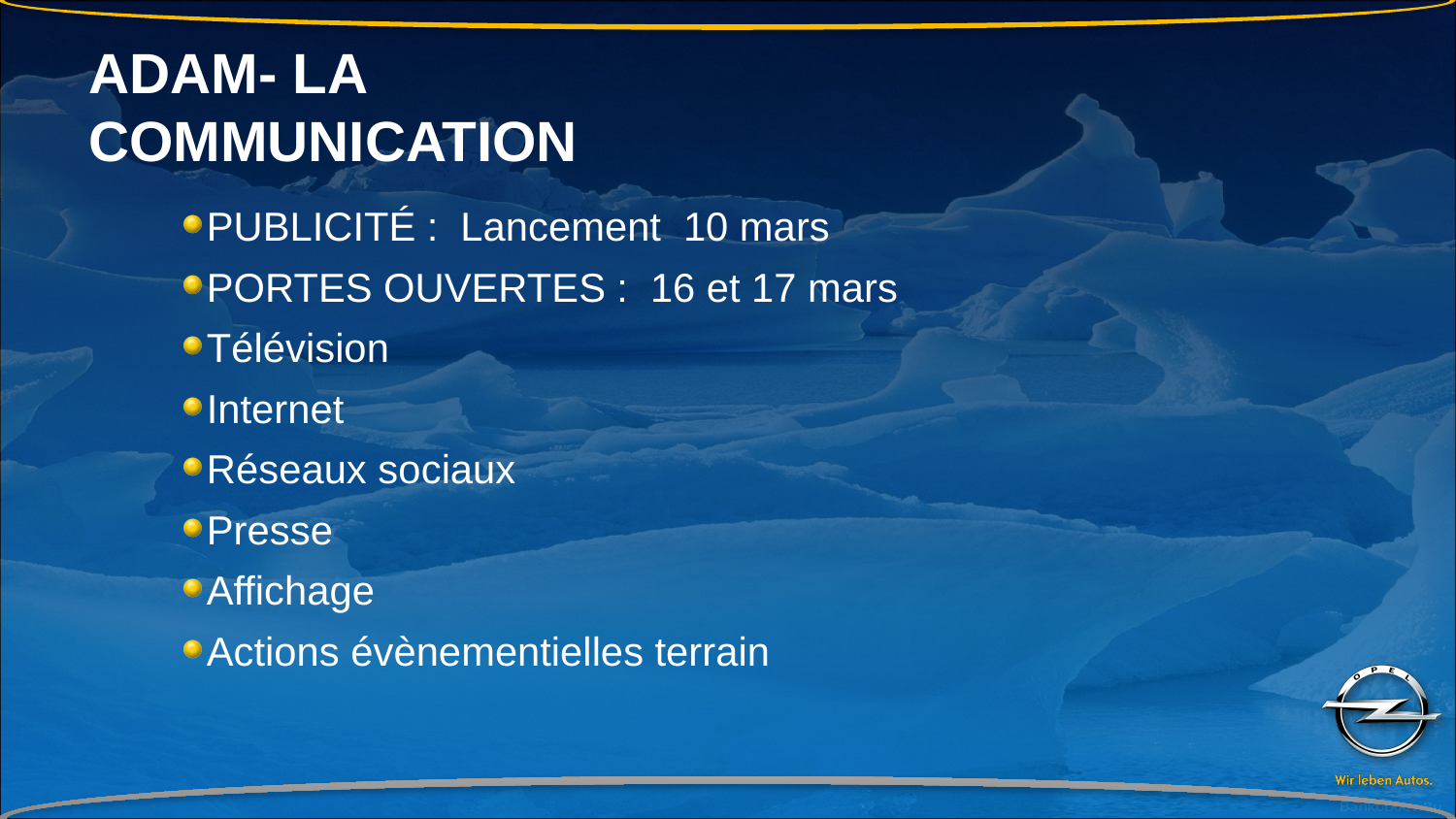

ADAM- LA COMMUNICATION
PUBLICITÉ :  Lancement  10 mars
PORTES OUVERTES :  16 et 17 mars
Télévision
Internet
Réseaux sociaux
Presse
Affichage
Actions évènementielles terrain